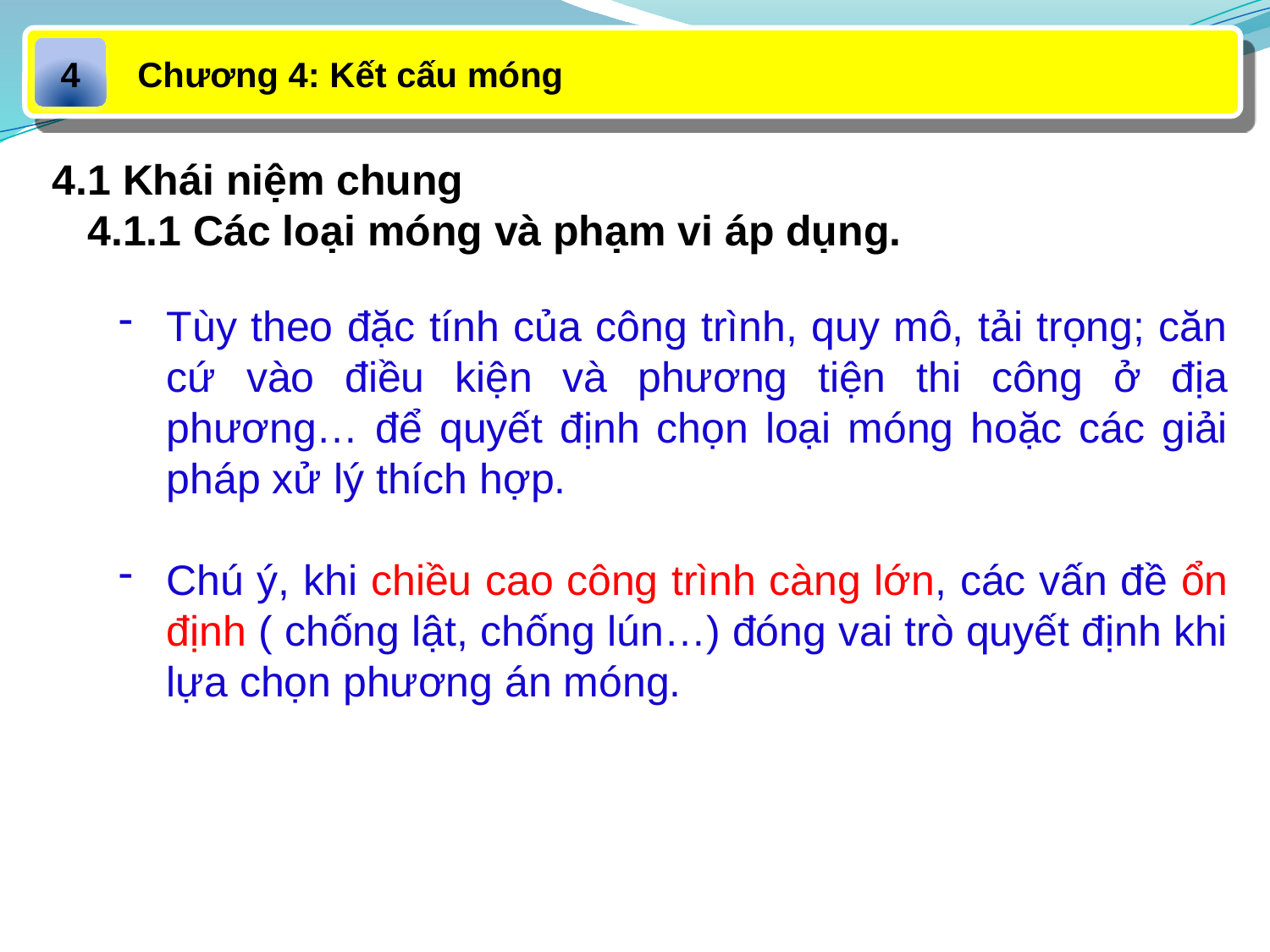

Chương 4: Kết cấu móng
4

4.1 Khái niệm chung
   4.1.1 Các loại móng và phạm vi áp dụng.
Tùy theo đặc tính của công trình, quy mô, tải trọng; căn cứ vào điều kiện và phương tiện thi công ở địa phương… để quyết định chọn loại móng hoặc các giải pháp xử lý thích hợp.

Chú ý, khi chiều cao công trình càng lớn, các vấn đề ổn định ( chống lật, chống lún…) đóng vai trò quyết định khi lựa chọn phương án móng.